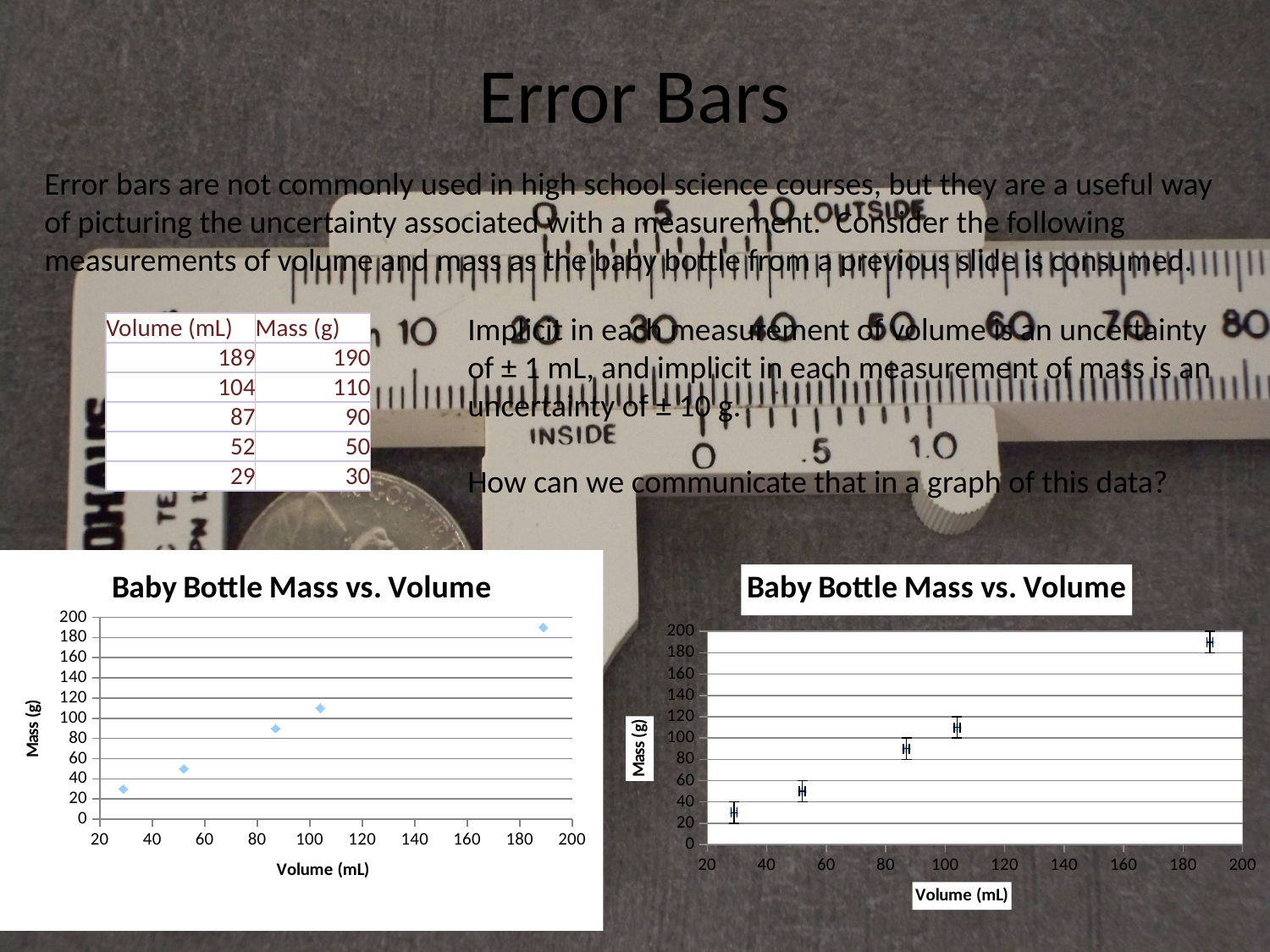

# Error Bars
Error bars are not commonly used in high school science courses, but they are a useful way of picturing the uncertainty associated with a measurement.  Consider the following measurements of volume and mass as the baby bottle from a previous slide is consumed.
Implicit in each measurement of volume is an uncertainty of ± 1 mL, and implicit in each measurement of mass is an uncertainty of ± 10 g.

How can we communicate that in a graph of this data?
| Volume (mL) | Mass (g) |
| --- | --- |
| 189 | 190 |
| 104 | 110 |
| 87 | 90 |
| 52 | 50 |
| 29 | 30 |

### Chart: Baby Bottle Mass vs. Volume

| Category | Mass (g) |
|---|---|

### Chart: Baby Bottle Mass vs. Volume

| Category | Mass (g) |
|---|---|